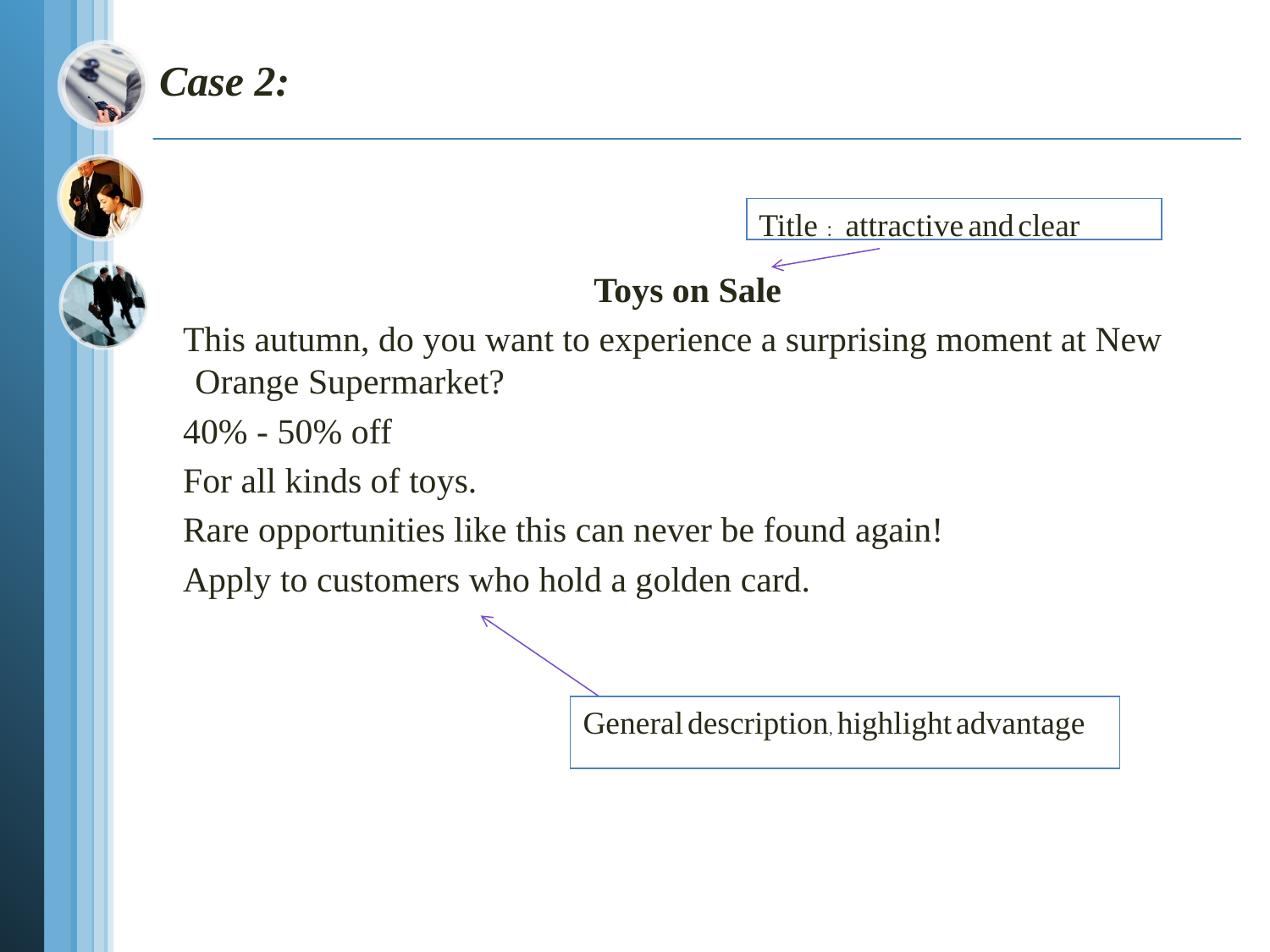

# Case 2:
Title：attractive and clear

Toys on Sale
    This autumn, do you want to experience a surprising moment at New Orange Supermarket?
    40% - 50% off
    For all kinds of toys.
    Rare opportunities like this can never be found again!
    Apply to customers who hold a golden card.
General description, highlight advantage